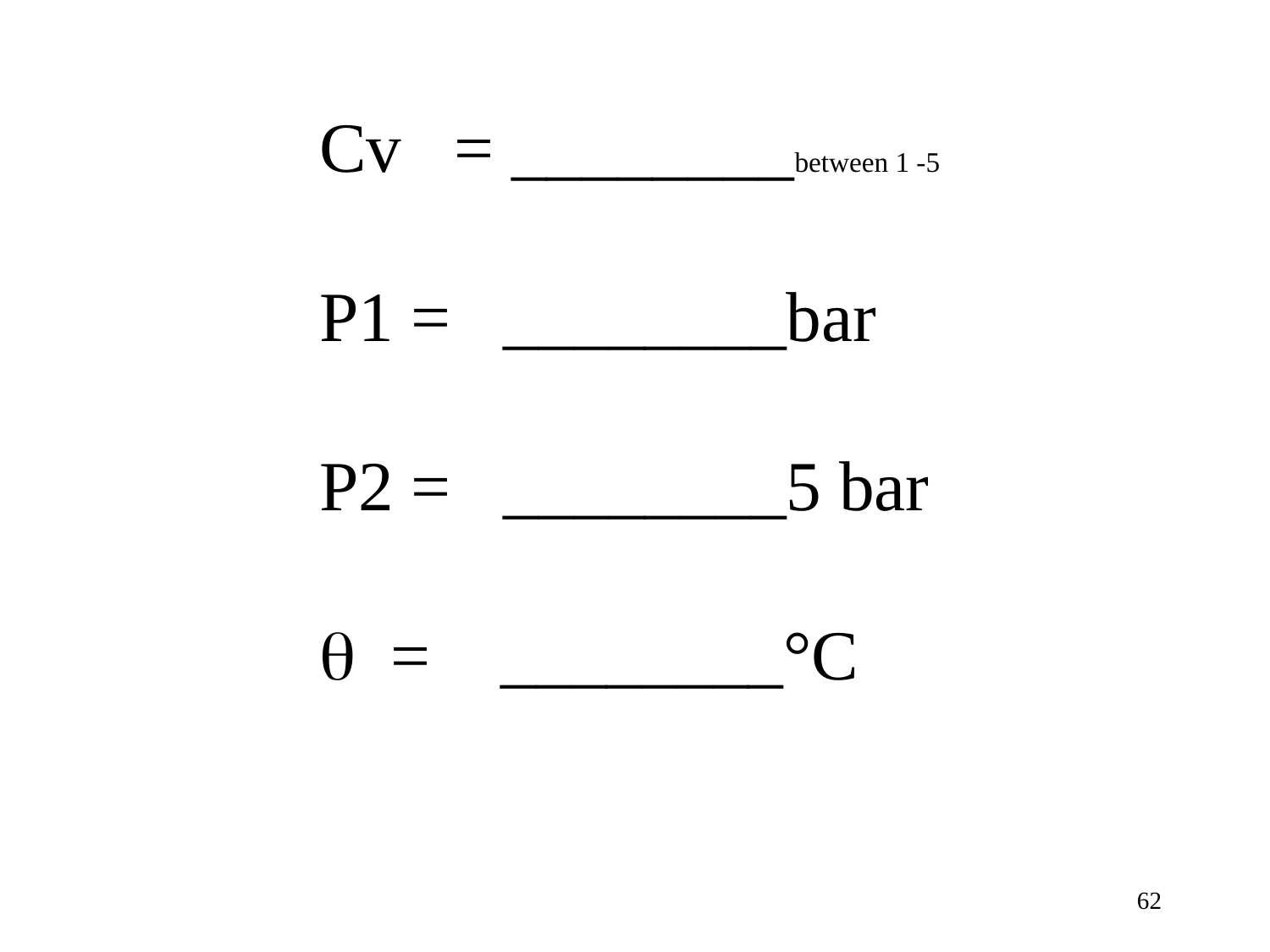

Cv   = ________between 1 -5

P1 =   ________bar

P2 =   ________5 bar

θ  =    ________°C
62